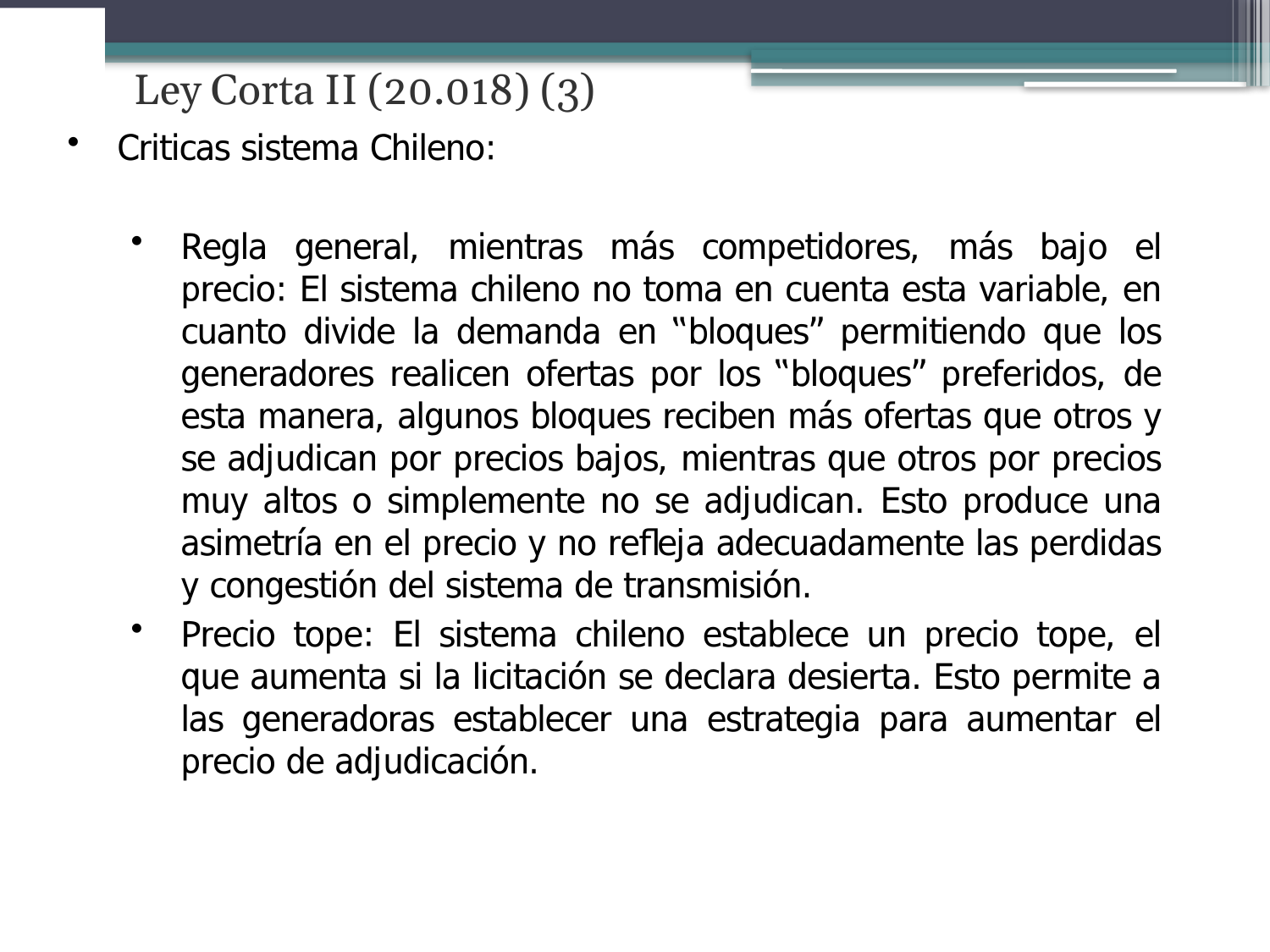

Ley Corta II (20.018) (3)

Criticas sistema Chileno:

Regla general, mientras más competidores, más bajo el precio: El sistema chileno no toma en cuenta esta variable, en cuanto divide la demanda en “bloques” permitiendo que los generadores realicen ofertas por los “bloques” preferidos, de esta manera, algunos bloques reciben más ofertas que otros y se adjudican por precios bajos, mientras que otros por precios muy altos o simplemente no se adjudican. Esto produce una asimetría en el precio y no refleja adecuadamente las perdidas y congestión del sistema de transmisión.
Precio tope: El sistema chileno establece un precio tope, el que aumenta si la licitación se declara desierta. Esto permite a las generadoras establecer una estrategia para aumentar el precio de adjudicación.